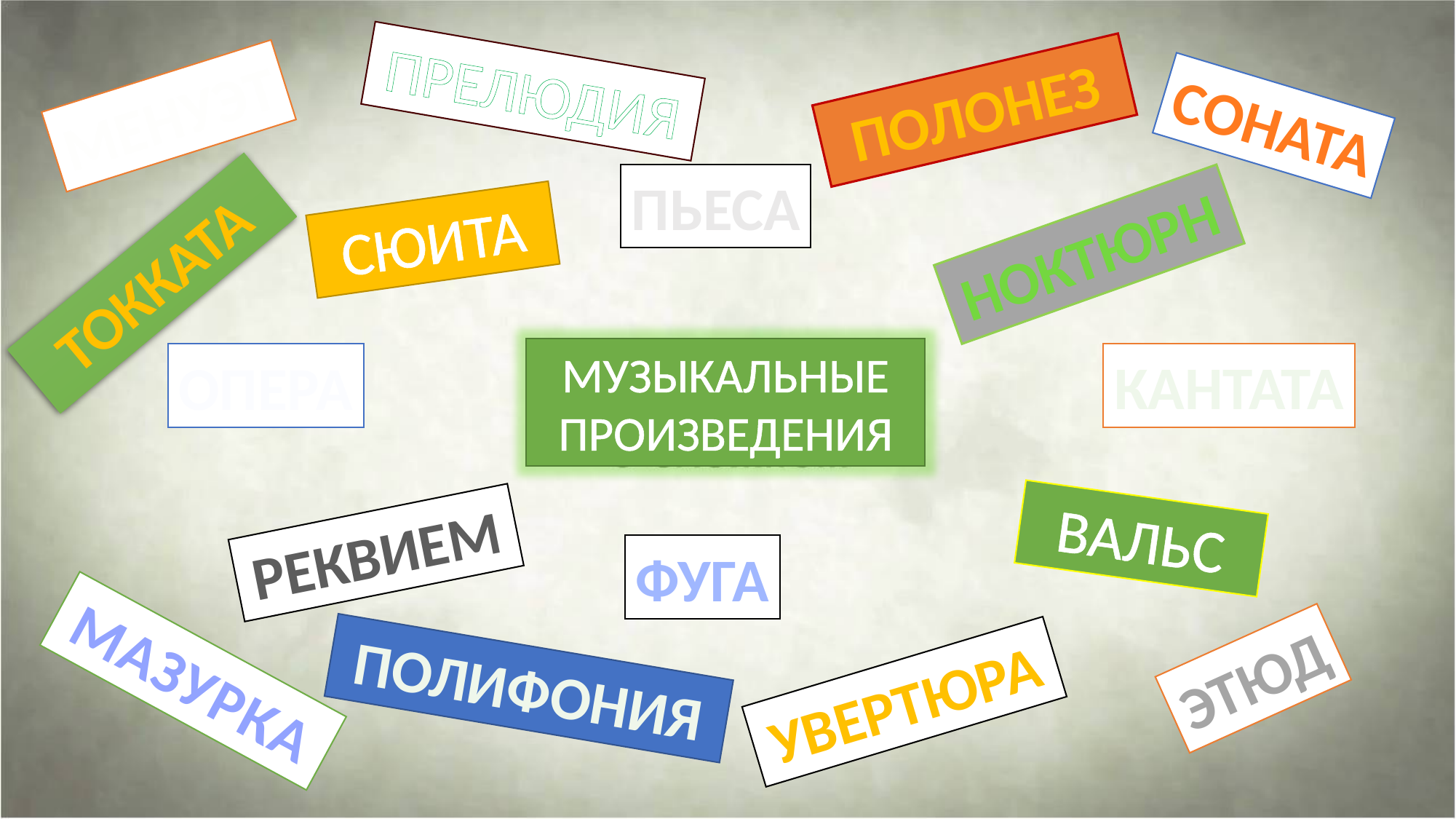

ПРЕЛЮДИЯ
ПОЛОНЕЗ
МЕНУЭТ
СОНАТА
ПЬЕСА
СЮИТА
НОКТЮРН
ТОККАТА
МУЗЫКАЛЬНЫЕ ПРОИЗВЕДЕНИЯ
КАНТАТА
ОПЕРА
ВАЛЬС
РЕКВИЕМ
ФУГА
ЭТЮД
МАЗУРКА
ПОЛИФОНИЯ
УВЕРТЮРА